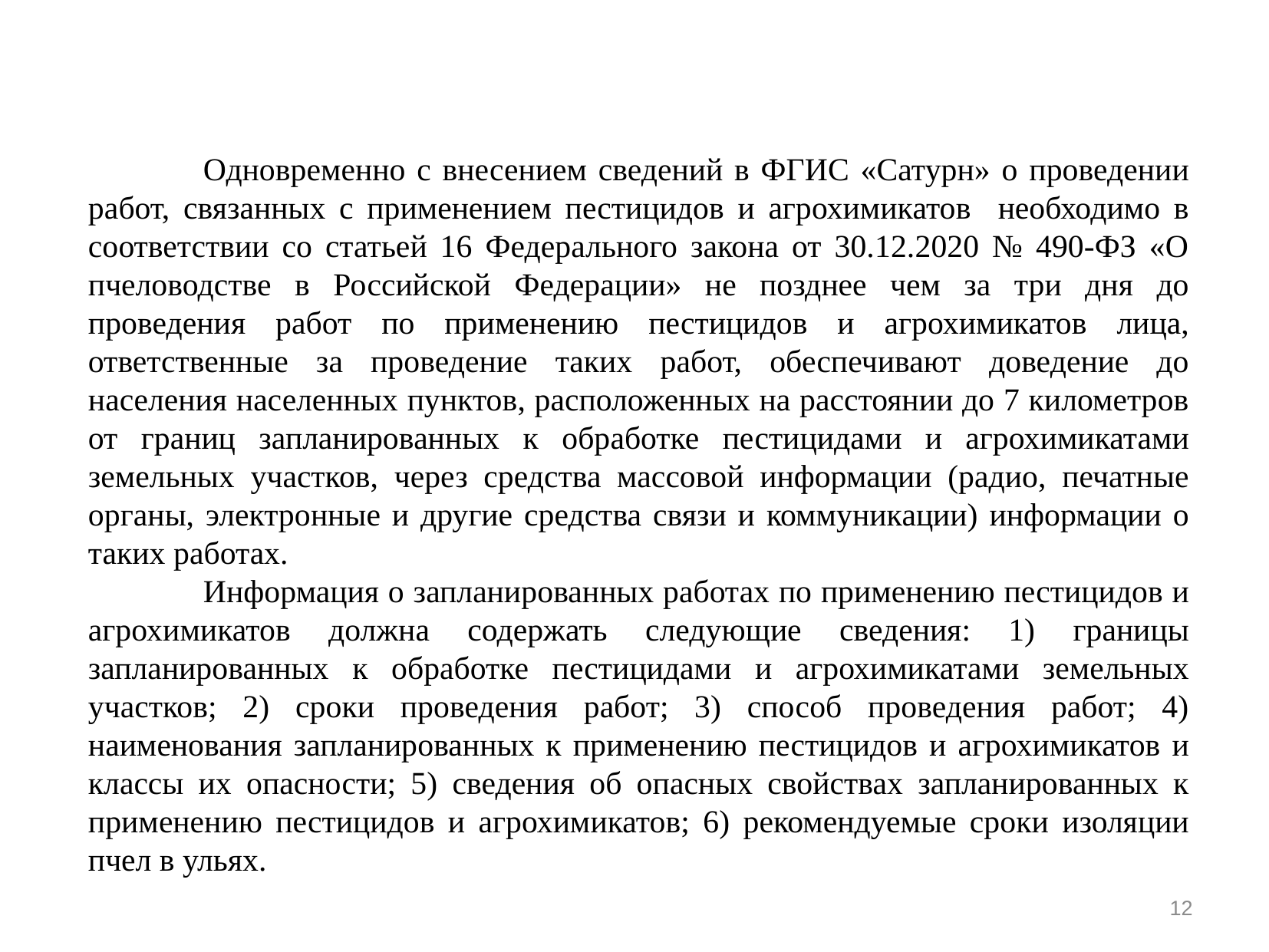

#
	Одновременно с внесением сведений в ФГИС «Сатурн» о проведении работ, связанных с применением пестицидов и агрохимикатов  необходимо в соответствии со статьей 16 Федерального закона от 30.12.2020 № 490-ФЗ «О пчеловодстве в Российской Федерации» не позднее чем за три дня до проведения работ по применению пестицидов и агрохимикатов лица, ответственные за проведение таких работ, обеспечивают доведение до населения населенных пунктов, расположенных на расстоянии до 7 километров от границ запланированных к обработке пестицидами и агрохимикатами земельных участков, через средства массовой информации (радио, печатные органы, электронные и другие средства связи и коммуникации) информации о таких работах.
	Информация о запланированных работах по применению пестицидов и агрохимикатов должна содержать следующие сведения: 1) границы запланированных к обработке пестицидами и агрохимикатами земельных участков; 2) сроки проведения работ; 3) способ проведения работ; 4) наименования запланированных к применению пестицидов и агрохимикатов и классы их опасности; 5) сведения об опасных свойствах запланированных к применению пестицидов и агрохимикатов; 6) рекомендуемые сроки изоляции пчел в ульях.

12